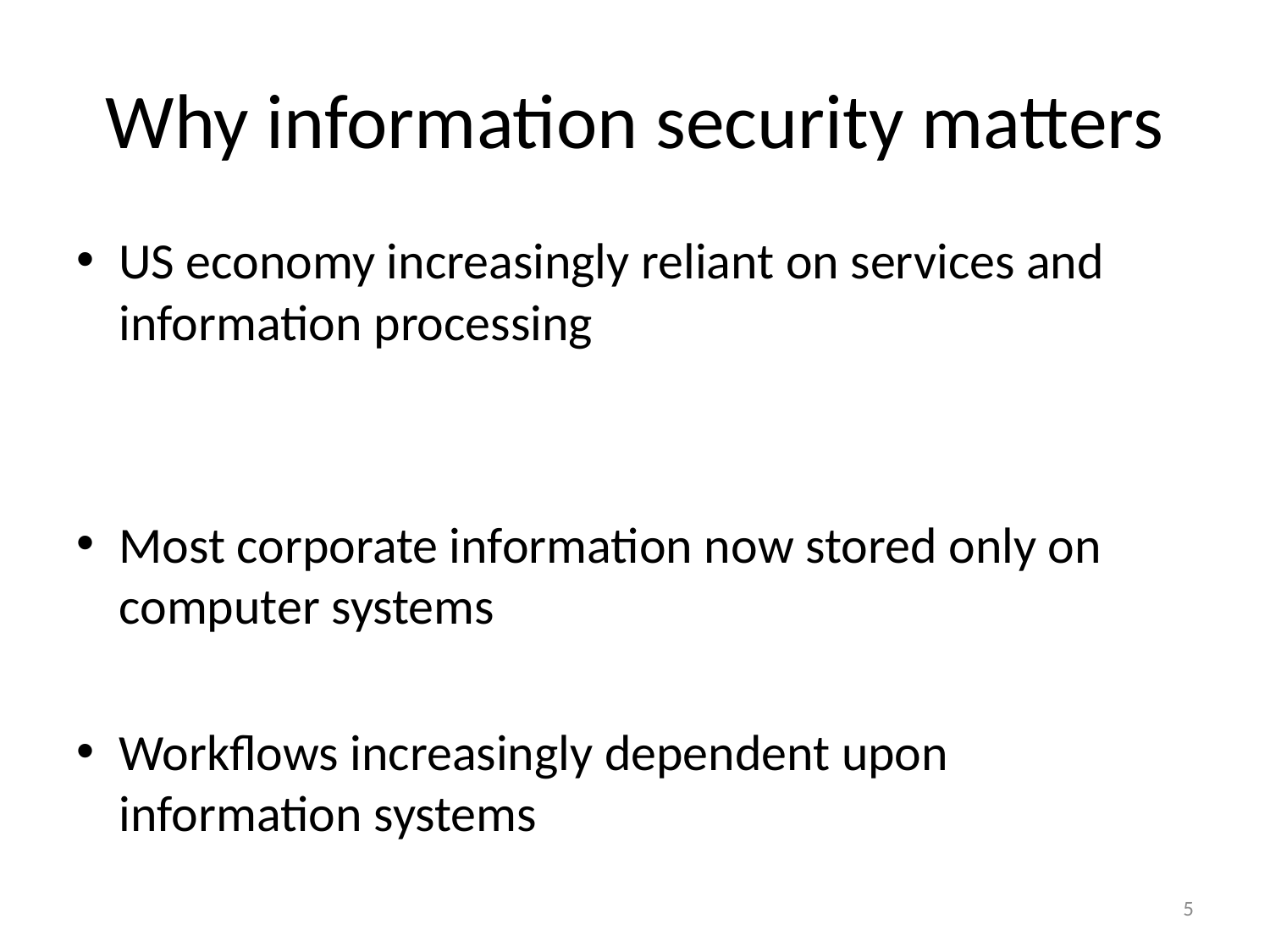

# Why information security matters
US economy increasingly reliant on services and information processing

Most corporate information now stored only on computer systems

Workflows increasingly dependent upon information systems
5